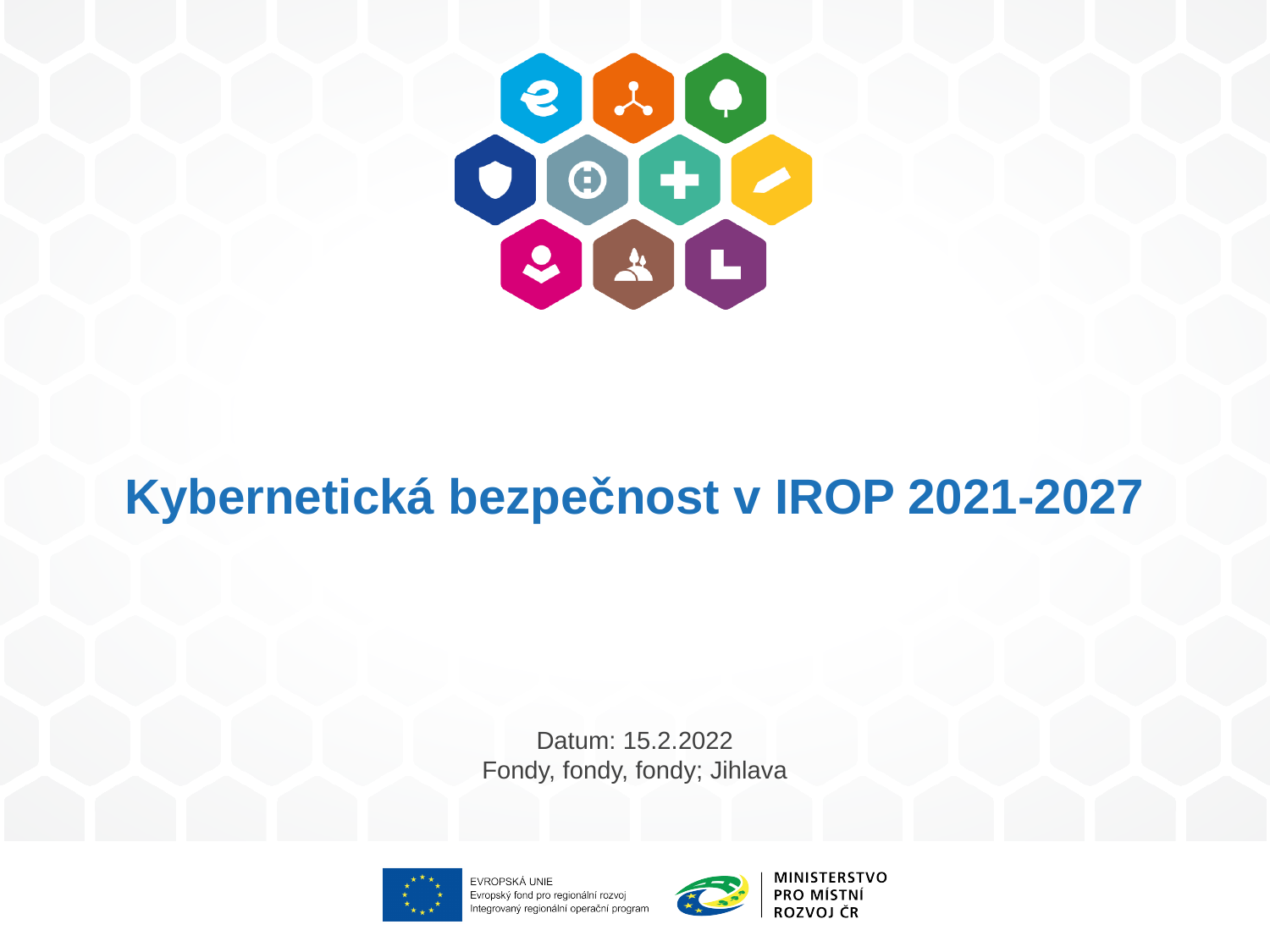

# Kybernetická bezpečnost v IROP 2021-2027
Datum: 15.2.2022
Fondy, fondy, fondy; Jihlava